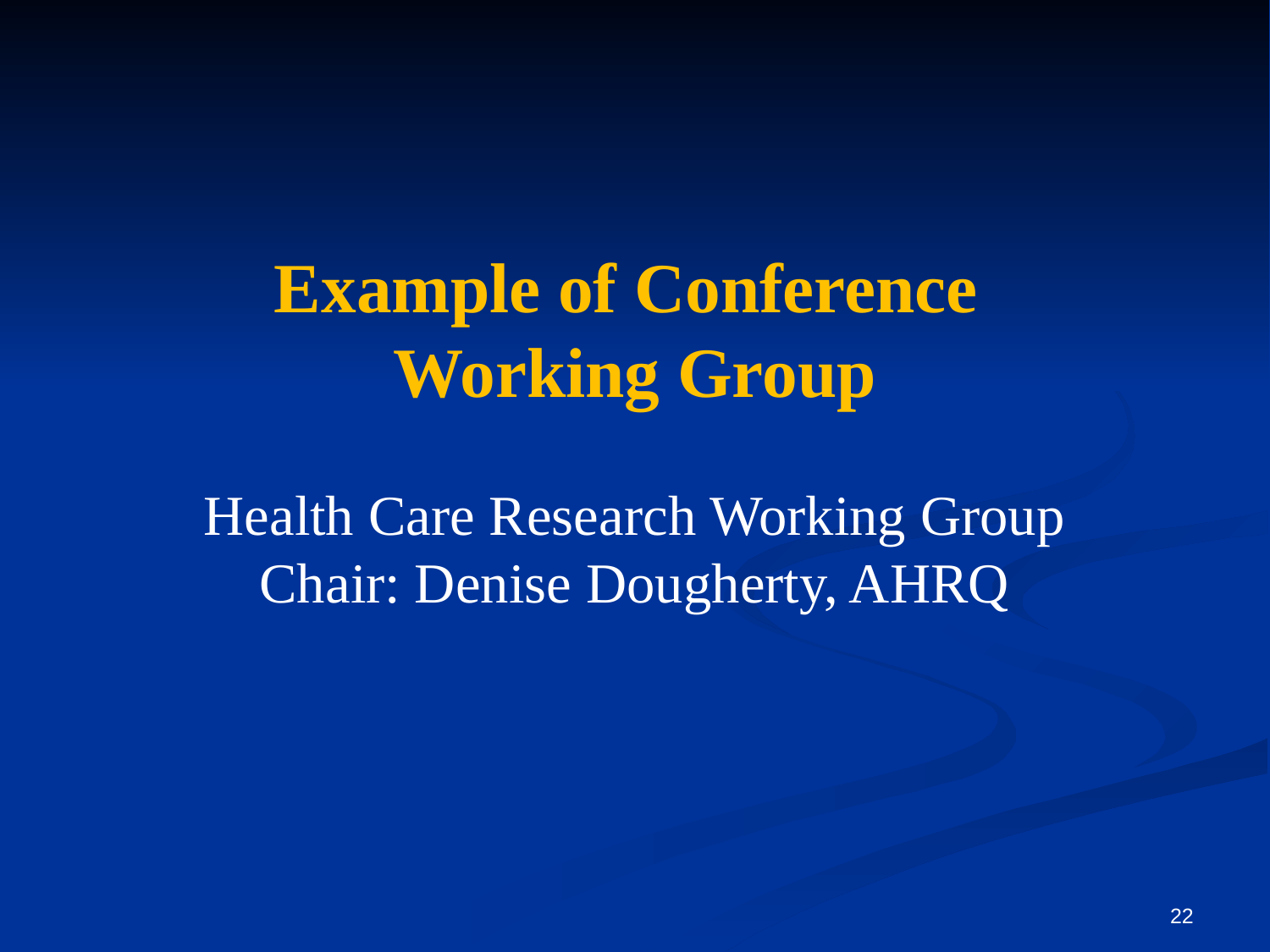

# Example of Conference Working Group Health Care Research Working Group Chair: Denise Dougherty, AHRQ
22